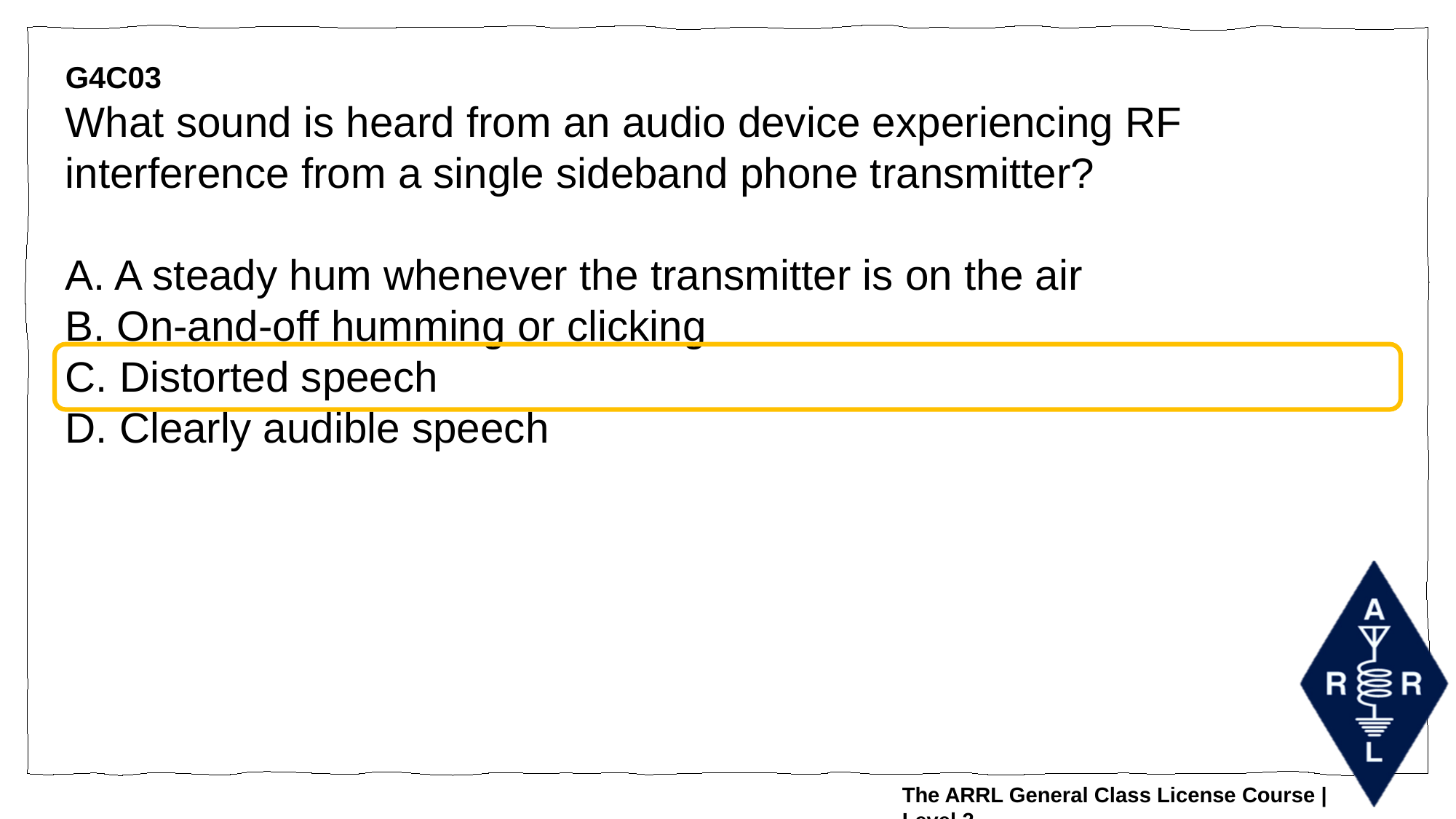

G4C03
What sound is heard from an audio device experiencing RF interference from a single sideband phone transmitter?

A. A steady hum whenever the transmitter is on the air
B. On-and-off humming or clicking
C. Distorted speech
D. Clearly audible speech